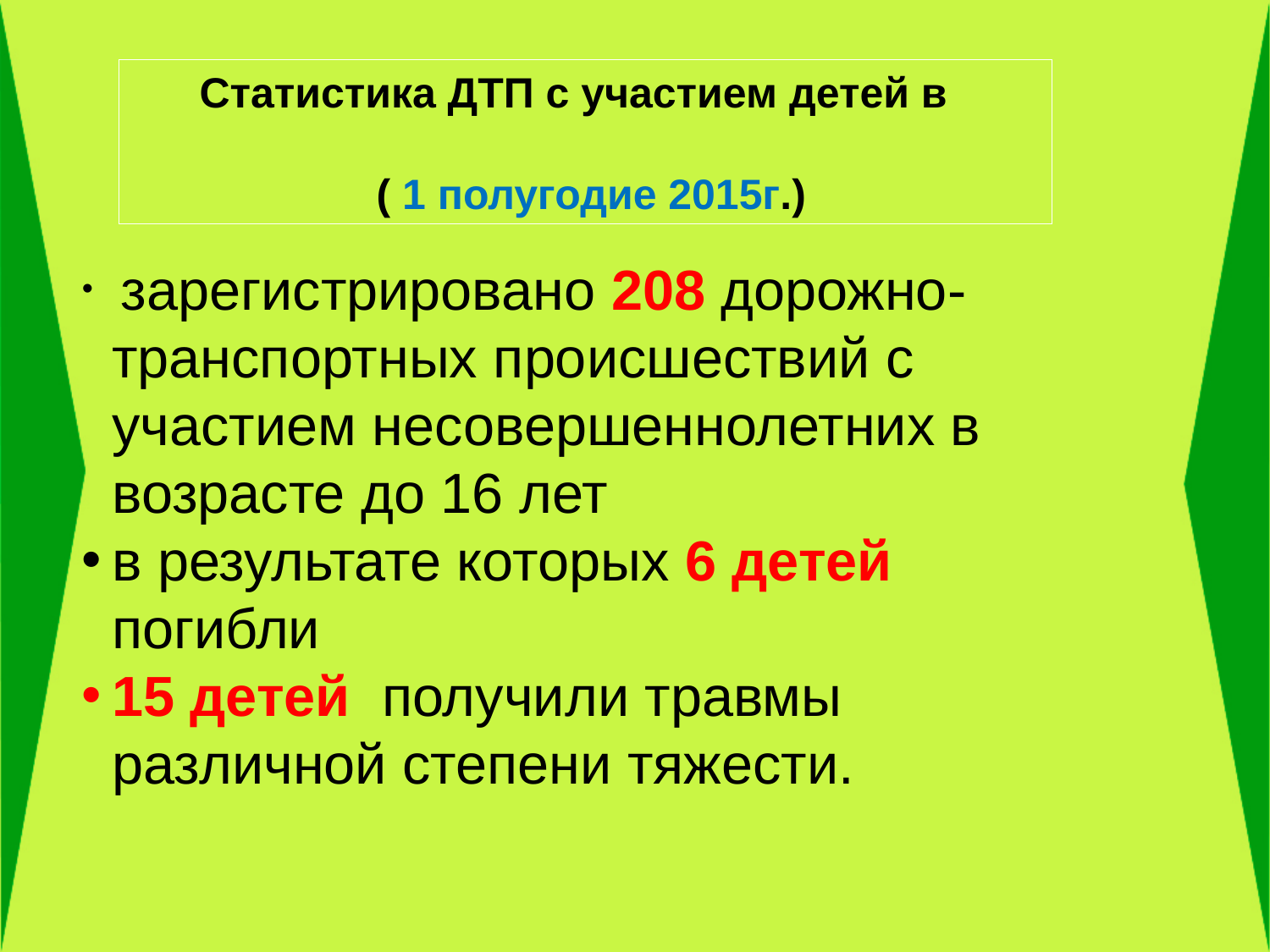

Статистика ДТП с участием детей в

 ( 1 полугодие 2015г.)

 зарегистрировано 208 дорожно-транспортных происшествий с участием несовершеннолетних в возрасте до 16 лет
в результате которых 6 детей погибли
15 детей  получили травмы различной степени тяжести.